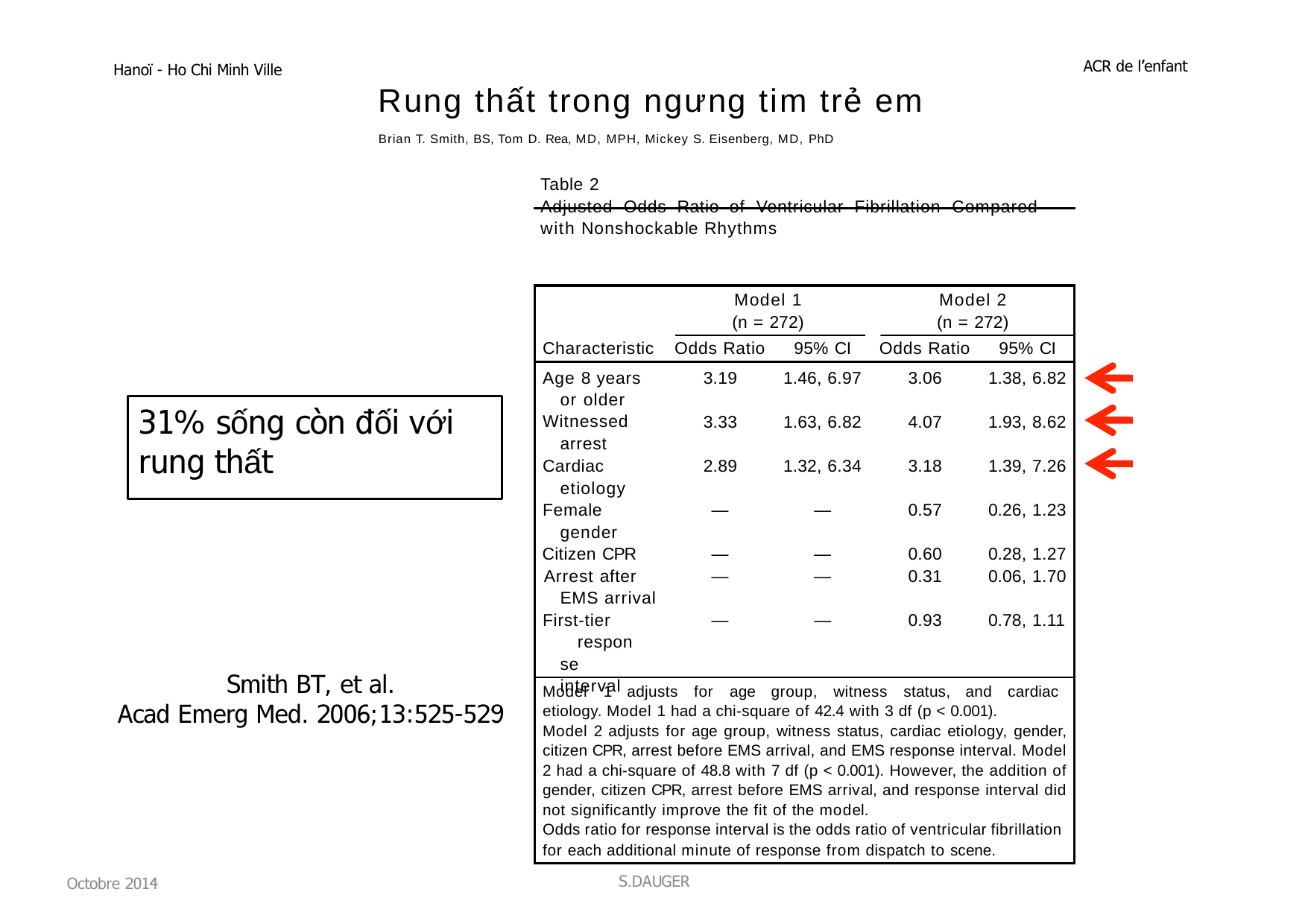

ACR de l’enfant
Hanoï - Ho Chi Minh Ville
Rung thất trong ngưng tim trẻ em

Brian T. Smith, BS, Tom D. Rea, MD, MPH, Mickey S. Eisenberg, MD, PhD

Table 2
Adjusted  Odds  Ratio  of  Ventricular  Fibrillation  Compared  with Nonshockable Rhythms

Model 1
(n = 272)
Model 2
(n = 272)

Characteristic
Odds Ratio
95% CI
Odds Ratio
95% CI

Age 8 years or older
Witnessed arrest
Cardiac etiology
Female gender
Citizen CPR Arrest after
EMS arrival First-tier
response interval
3.19
1.46, 6.97
3.06
1.38, 6.82

31% sống còn đối với rung thất

3.33
1.63, 6.82
4.07
1.93, 8.62

2.89
1.32, 6.34
3.18
1.39, 7.26

—
—
0.57
0.26, 1.23
—
—
—
—
0.60
0.31
0.28, 1.27
0.06, 1.70
—
—
0.93
0.78, 1.11
Smith BT, et al.
Acad Emerg Med. 2006;13:525-529

Model  1  adjusts  for  age  group,  witness  status,  and  cardiac  etiology. Model 1 had a chi-square of 42.4 with 3 df (p < 0.001).
Model 2 adjusts for age group, witness status, cardiac etiology, gender, citizen CPR, arrest before EMS arrival, and EMS response interval. Model 2 had a chi-square of 48.8 with 7 df (p < 0.001). However, the addition of gender, citizen CPR, arrest before EMS arrival, and response interval did not significantly improve the fit of the model.
Odds ratio for response interval is the odds ratio of ventricular fibrillation
for each additional minute of response from dispatch to scene.
Octobre 2014
S.DAUGER